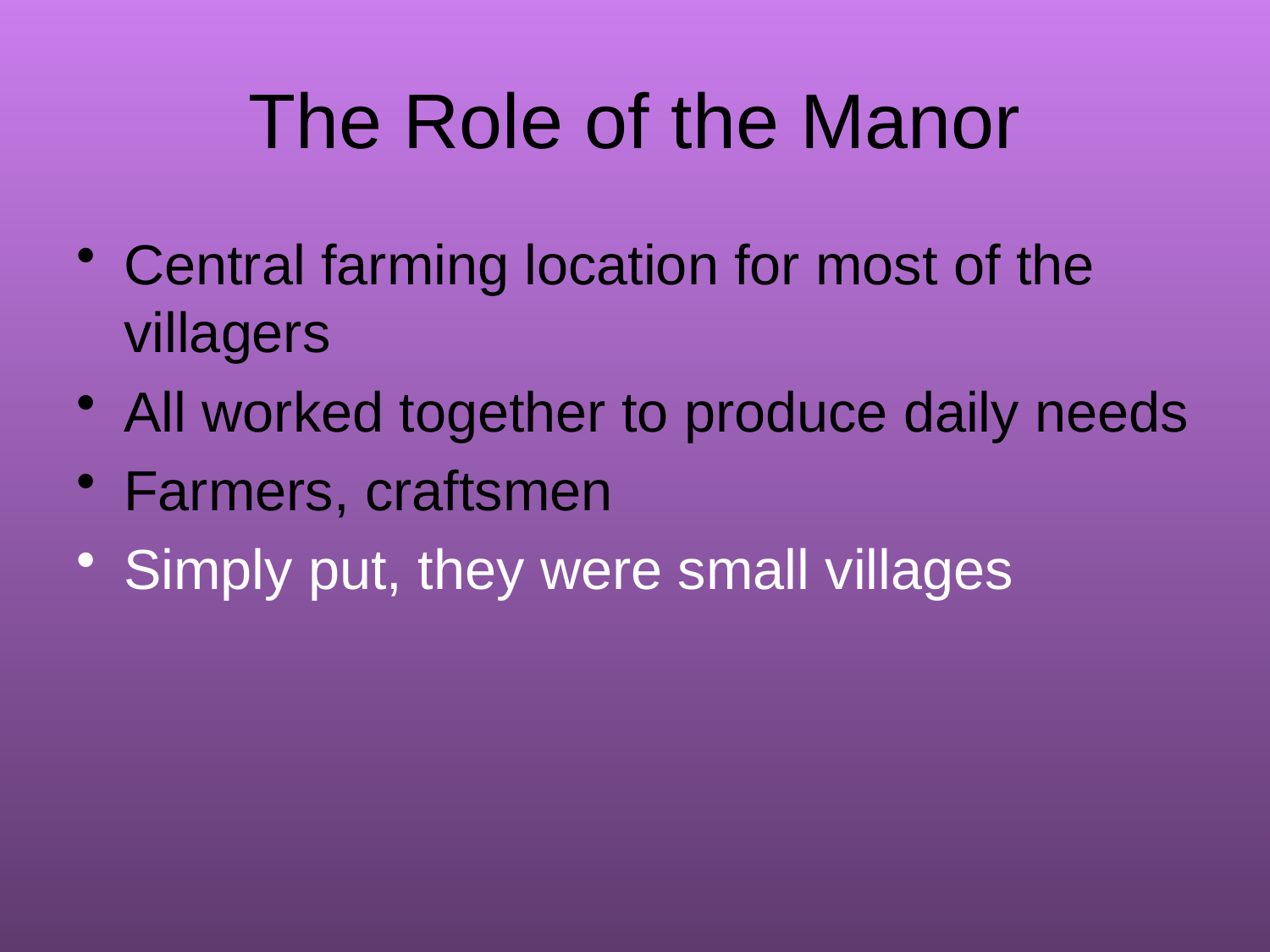

# The Role of the Manor
Central farming location for most of the villagers
All worked together to produce daily needs
Farmers, craftsmen
Simply put, they were small villages